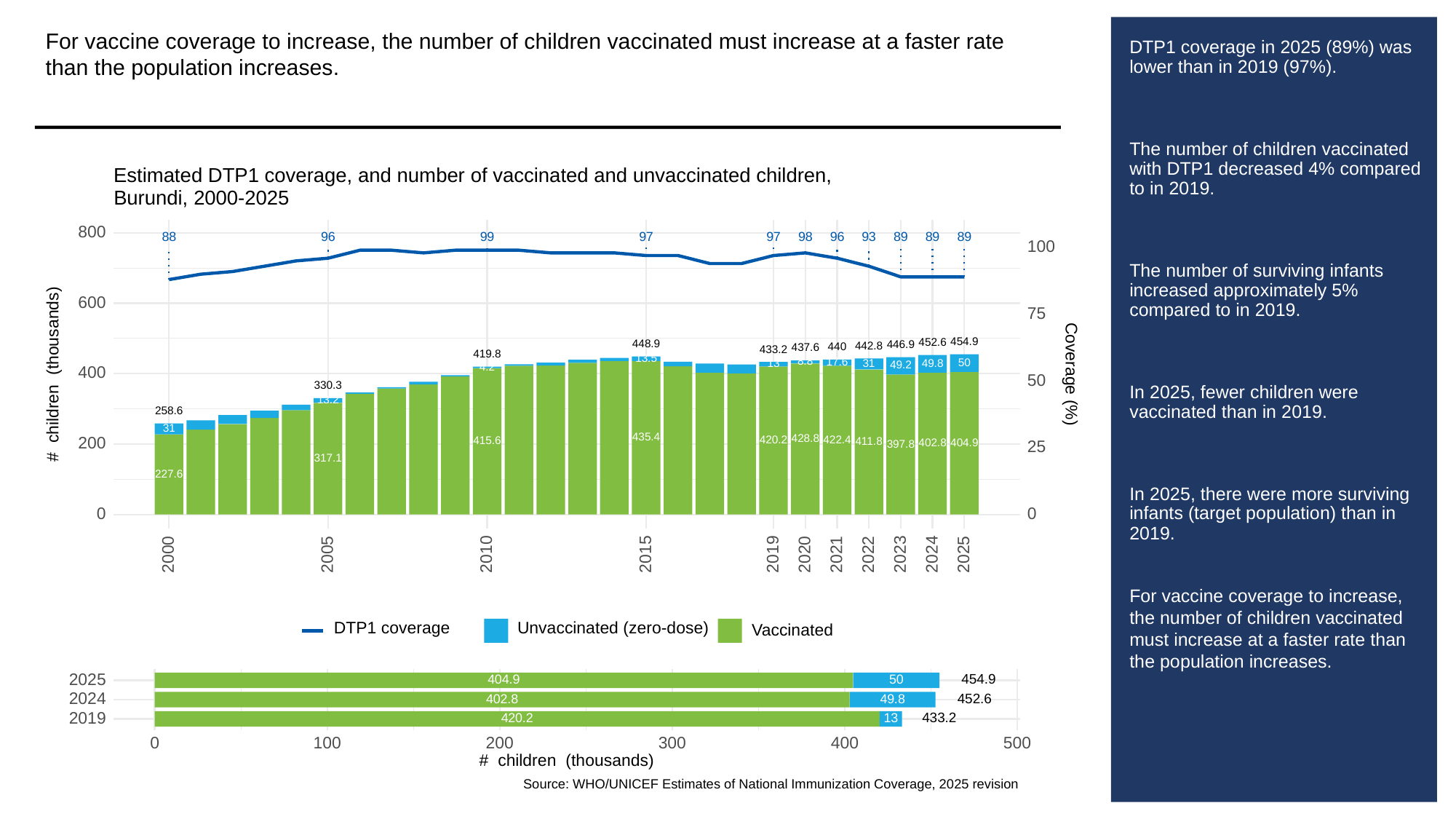

For vaccine coverage to increase, the number of children vaccinated must increase at a faster rate than the population increases.
# DTP1 coverage in 2025 (89%) was lower than in 2019 (97%).

The number of children vaccinated with DTP1 decreased 4% compared to in 2019.

The number of surviving infants increased approximately 5% compared to in 2019.

In 2025, fewer children were vaccinated than in 2019.

In 2025, there were more surviving infants (target population) than in 2019.

For vaccine coverage to increase, the number of children vaccinated must increase at a faster rate than the population increases.

Estimated DTP1 coverage, and number of vaccinated and unvaccinated children,
Burundi, 2000-2025

800
93
88
96
99
97
97
98
96
89
89
89

100

600

75
454.9

452.6
448.9
446.9
442.8
440
437.6
433.2
419.8

13.5

8.8

17.6

50

49.8

31
13

49.2

4.2

#  children  (thousands)
Coverage (%)

400

50

330.3

13.2

258.6

31

435.4

428.8
422.4
420.2
415.6
411.8
200
404.9
402.8
397.8
25

317.1
227.6

0
0

2023
2000
2005
2010
2015
2019
2020
2021
2022
2024
2025

Unvaccinated (zero-dose)
DTP1 coverage
Vaccinated

2025
454.9
404.9
50

2024
452.6
402.8
49.8

2019
433.2
13
420.2

300
0
100
200
400
500
#  children  (thousands)
Source: WHO/UNICEF Estimates of National Immunization Coverage, 2025 revision